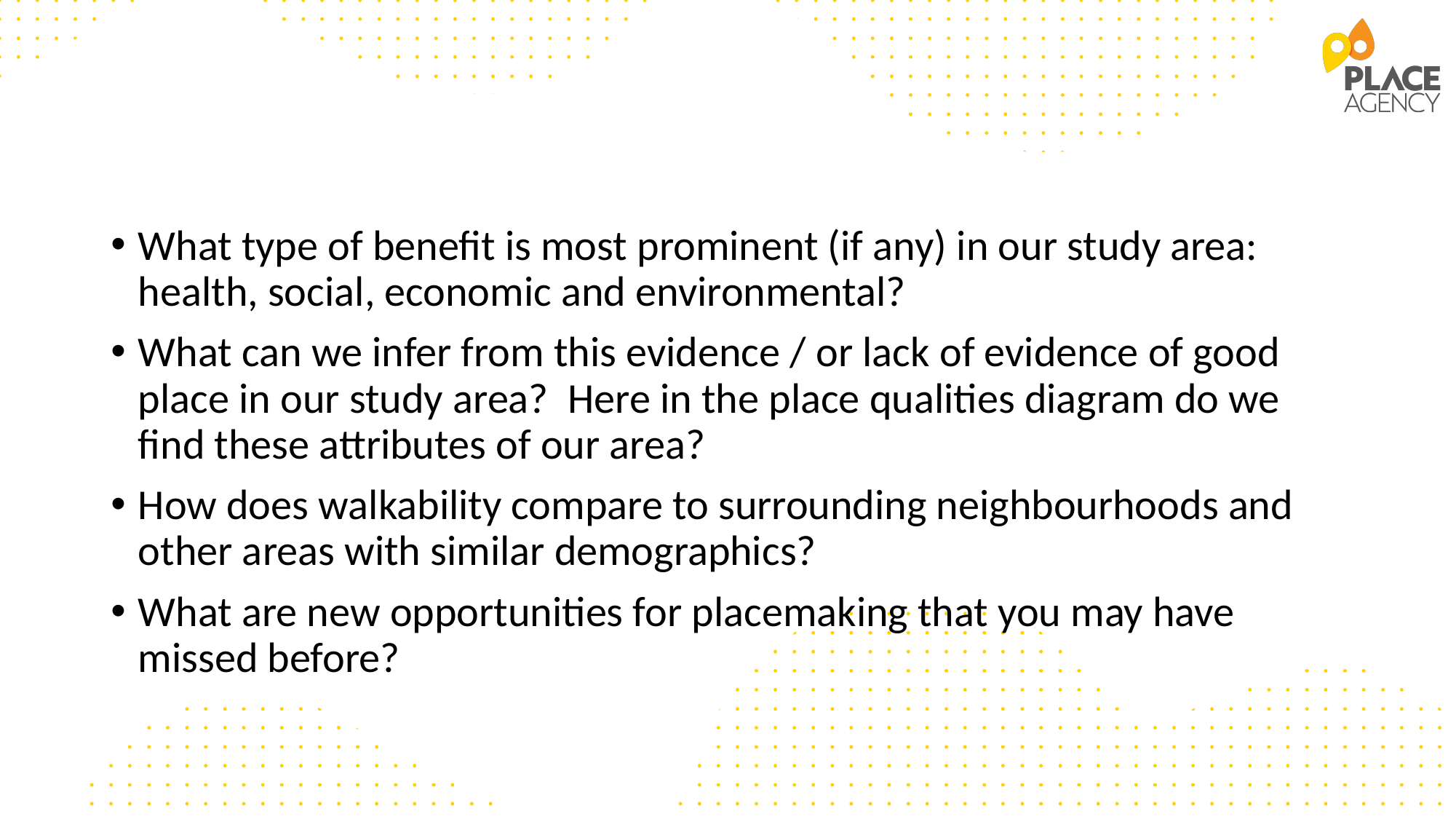

#
What type of benefit is most prominent (if any) in our study area: health, social, economic and environmental?
What can we infer from this evidence / or lack of evidence of good place in our study area?  Here in the place qualities diagram do we find these attributes of our area?
How does walkability compare to surrounding neighbourhoods and other areas with similar demographics?
What are new opportunities for placemaking that you may have missed before?